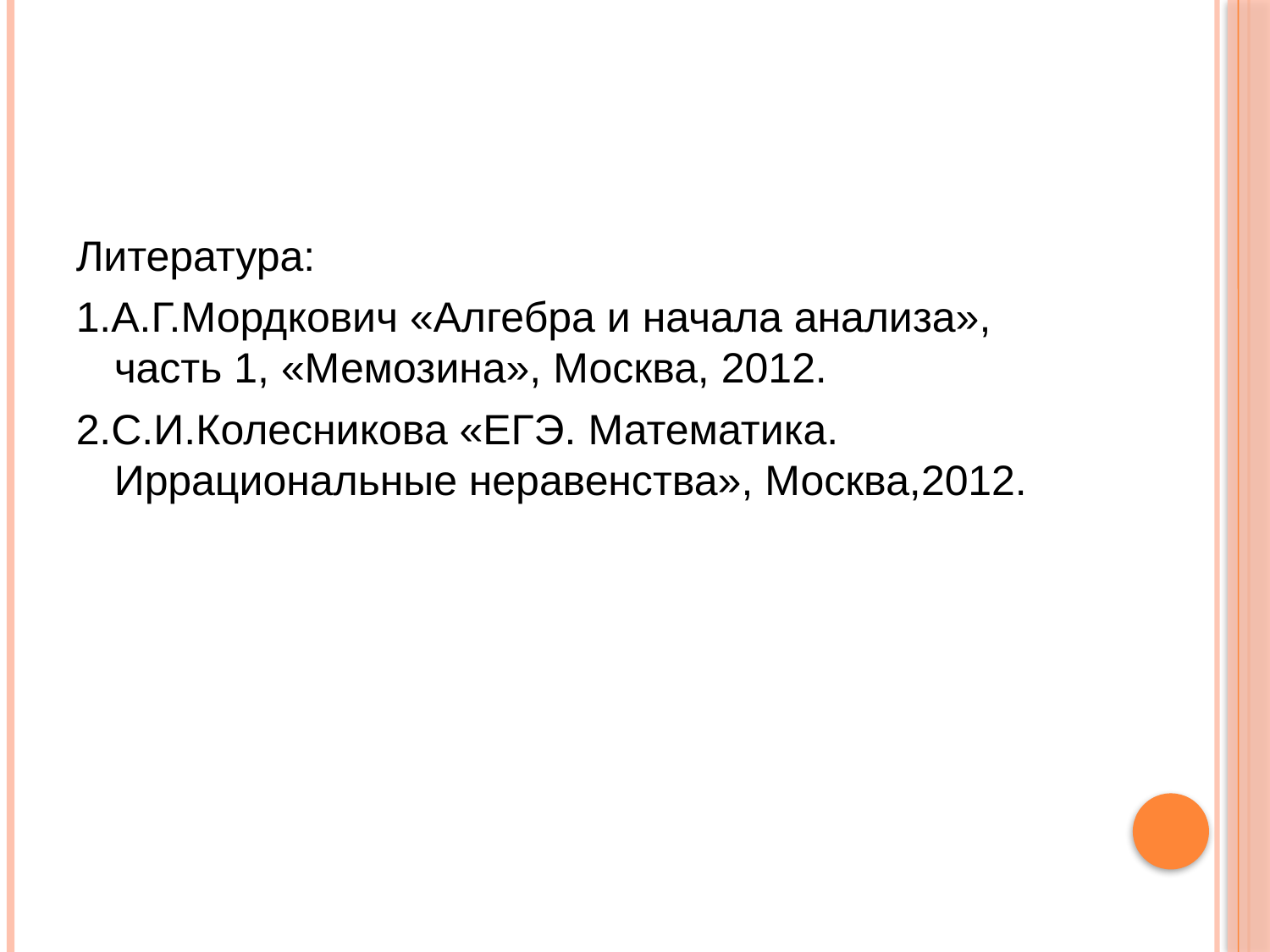

#
Литература:
1.А.Г.Мордкович «Алгебра и начала анализа», часть 1, «Мемозина», Москва, 2012.
2.С.И.Колесникова «ЕГЭ. Математика. Иррациональные неравенства», Москва,2012.